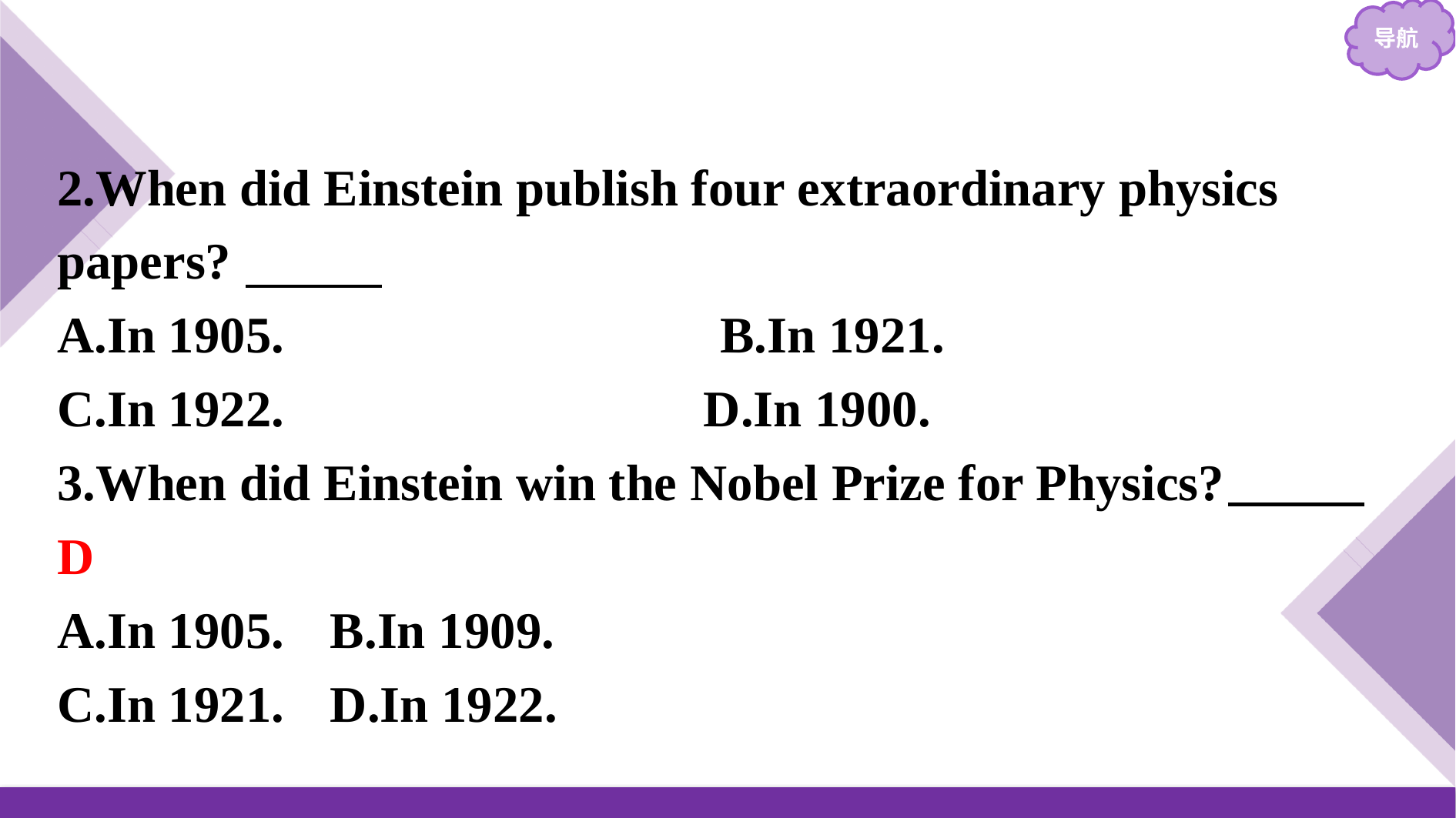

2.When did Einstein publish four extraordinary physics papers?　A
A.In 1905.　　　　　　　　B.In 1921.
C.In 1922.	                             D.In 1900.
3.When did Einstein win the Nobel Prize for Physics?　D
A.In 1905.	B.In 1909.
C.In 1921.	D.In 1922.